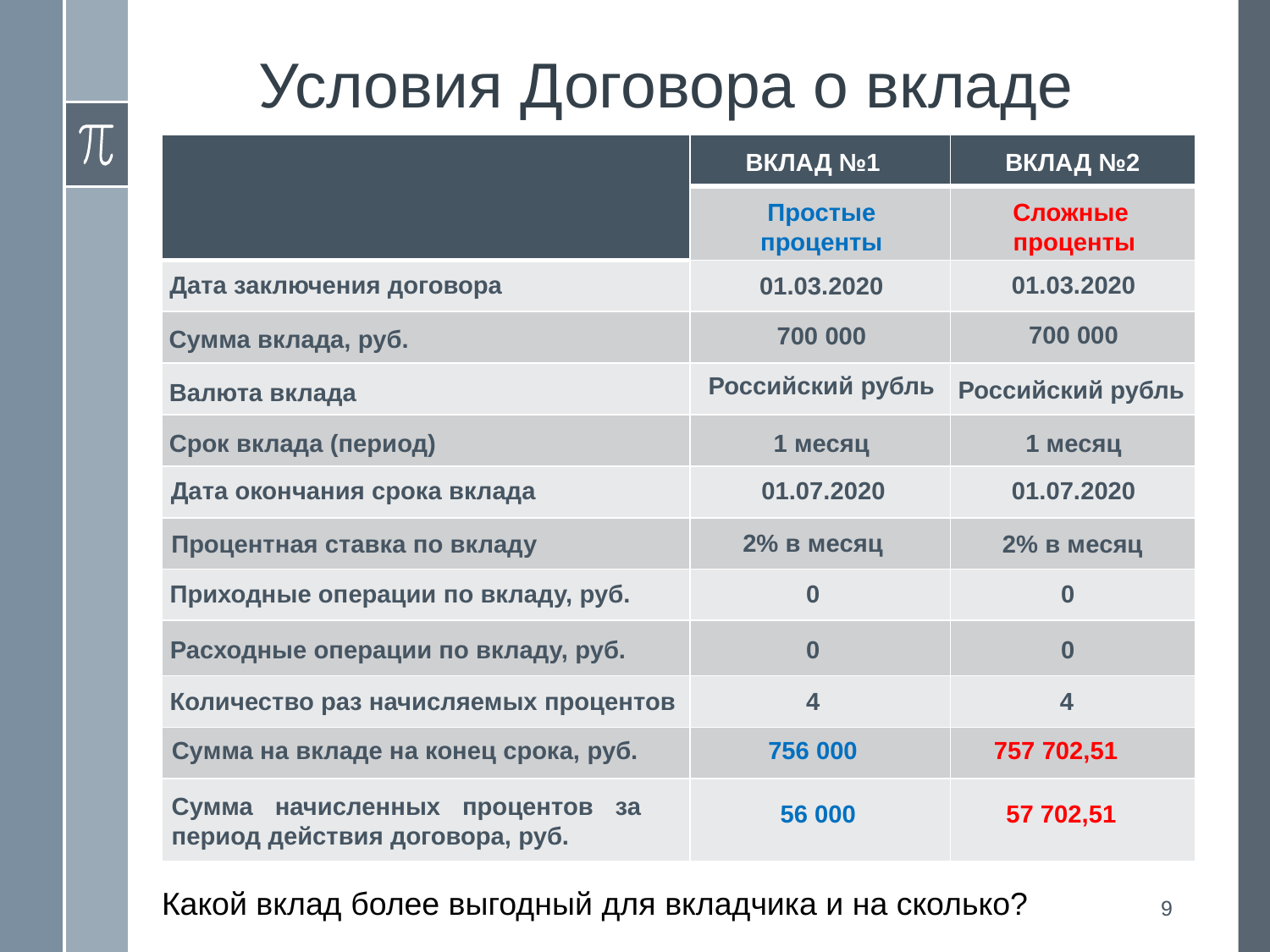

# Условия Договора о вкладе
|  |  |  |
| --- | --- | --- |
|  |  |  |
|  |  |  |
|  |  |  |
|  |  |  |
|  |  |  |
|  |  |  |
|  |  |  |
|  |  |  |
|  |  |  |
|  |  |  |
|  |  |  |
|  |  |  |
ВКЛАД №1
ВКЛАД №2
Простые
проценты
Сложные
проценты
01.03.2020
Дата заключения договора
01.03.2020
700 000
700 000
Сумма вклада, руб.
Российский рубль
Российский рубль
Валюта вклада
Срок вклада (период)
1 месяц
1 месяц
Дата окончания срока вклада
01.07.2020
01.07.2020
2% в месяц
Процентная ставка по вкладу
2% в месяц
Приходные операции по вкладу, руб.
0
0
Расходные операции по вкладу, руб.
0
0
Количество раз начисляемых процентов
4
4
Сумма на вкладе на конец срока, руб.
756 000
757 702,51
Сумма начисленных процентов за период действия договора, руб.
56 000
57 702,51
9
Какой вклад более выгодный для вкладчика и на сколько?